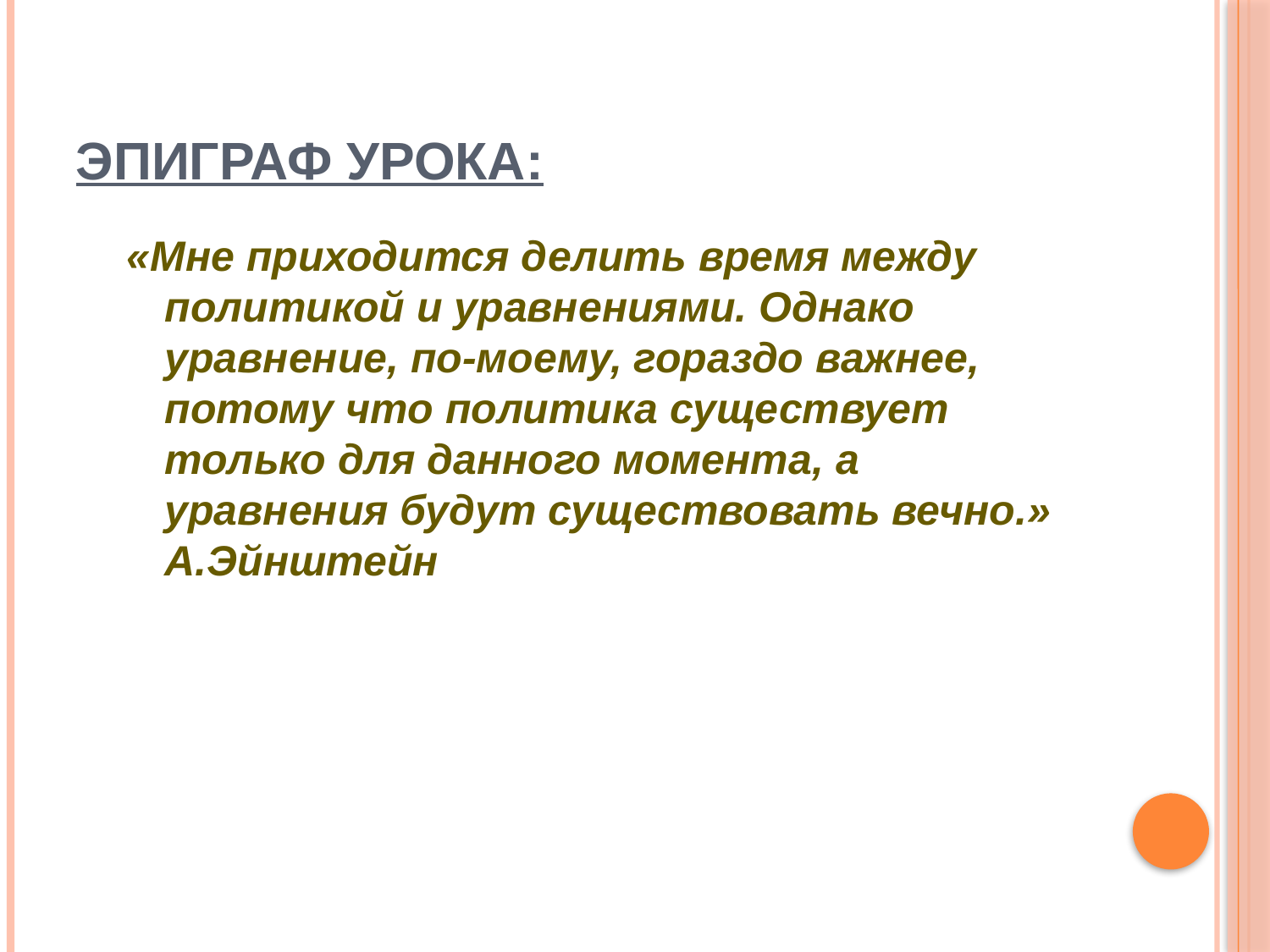

# Эпиграф урока:
«Мне приходится делить время между политикой и уравнениями. Однако уравнение, по-моему, гораздо важнее, потому что политика существует только для данного момента, а уравнения будут существовать вечно.» А.Эйнштейн